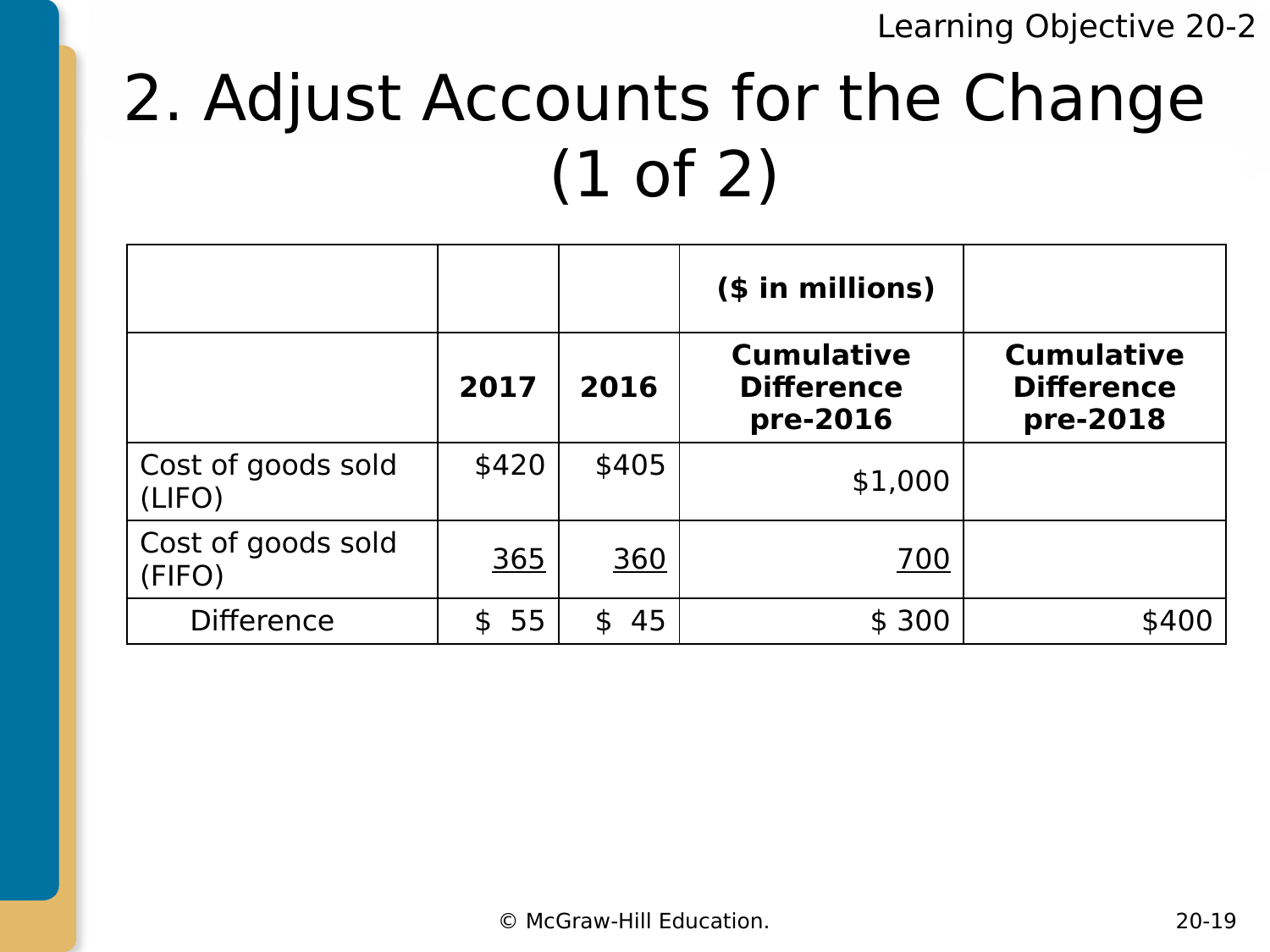

Learning Objective 20-2
# 2. Adjust Accounts for the Change (1 of 2)
|  |  |  | ($ in millions) |  |
| --- | --- | --- | --- | --- |
|  | 2017 | 2016 | Cumulative Difference pre-2016 | Cumulative Difference pre-2018 |
| Cost of goods sold (LIFO) | $420 | $405 | $1,000 |  |
| Cost of goods sold (FIFO) | 365 | 360 | 700 |  |
| Difference | $ 55 | $ 45 | $ 300 | $400 |